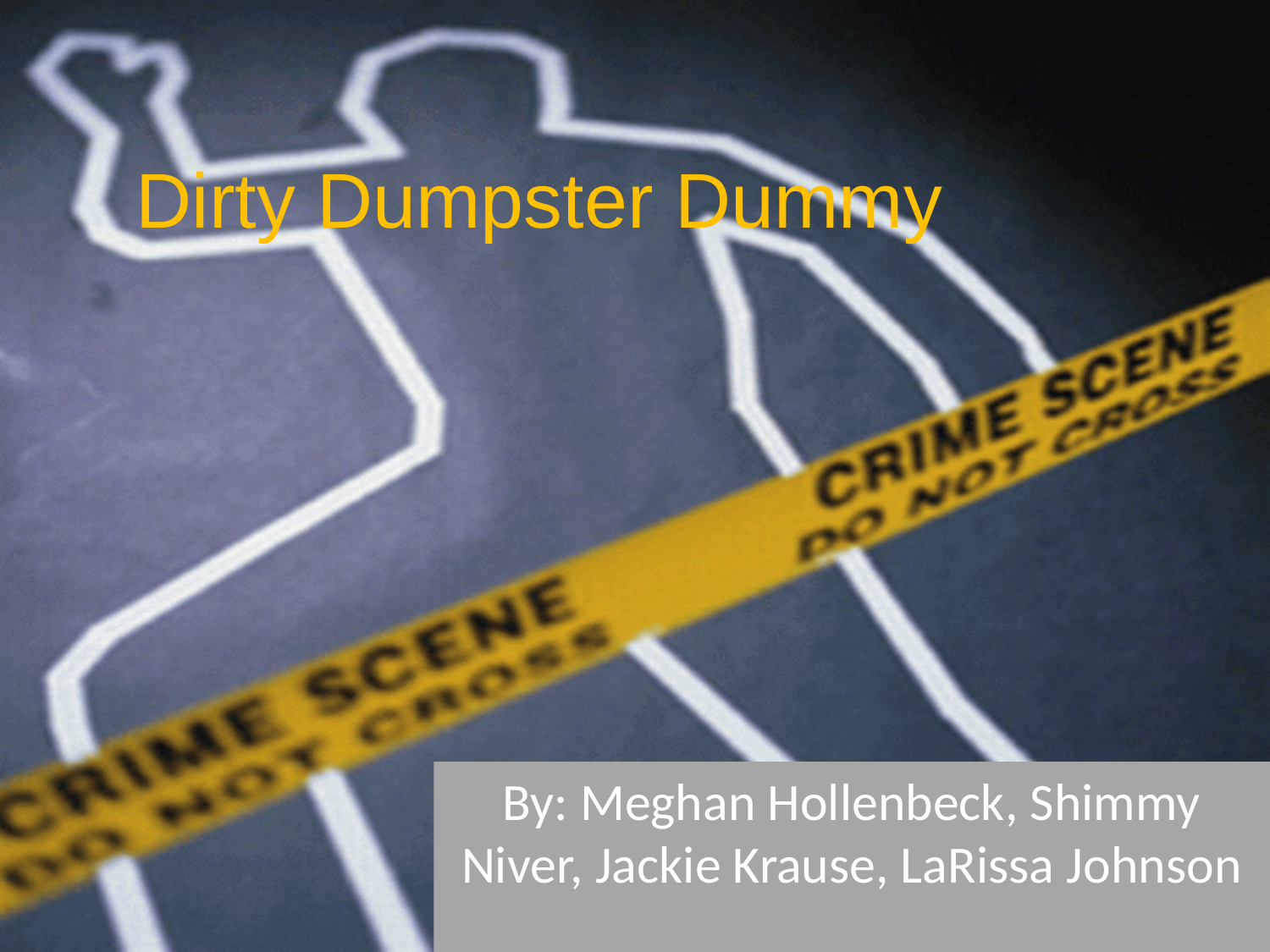

# Dirty Dumpster Dummy
By: Meghan Hollenbeck, Shimmy Niver, Jackie Krause, LaRissa Johnson